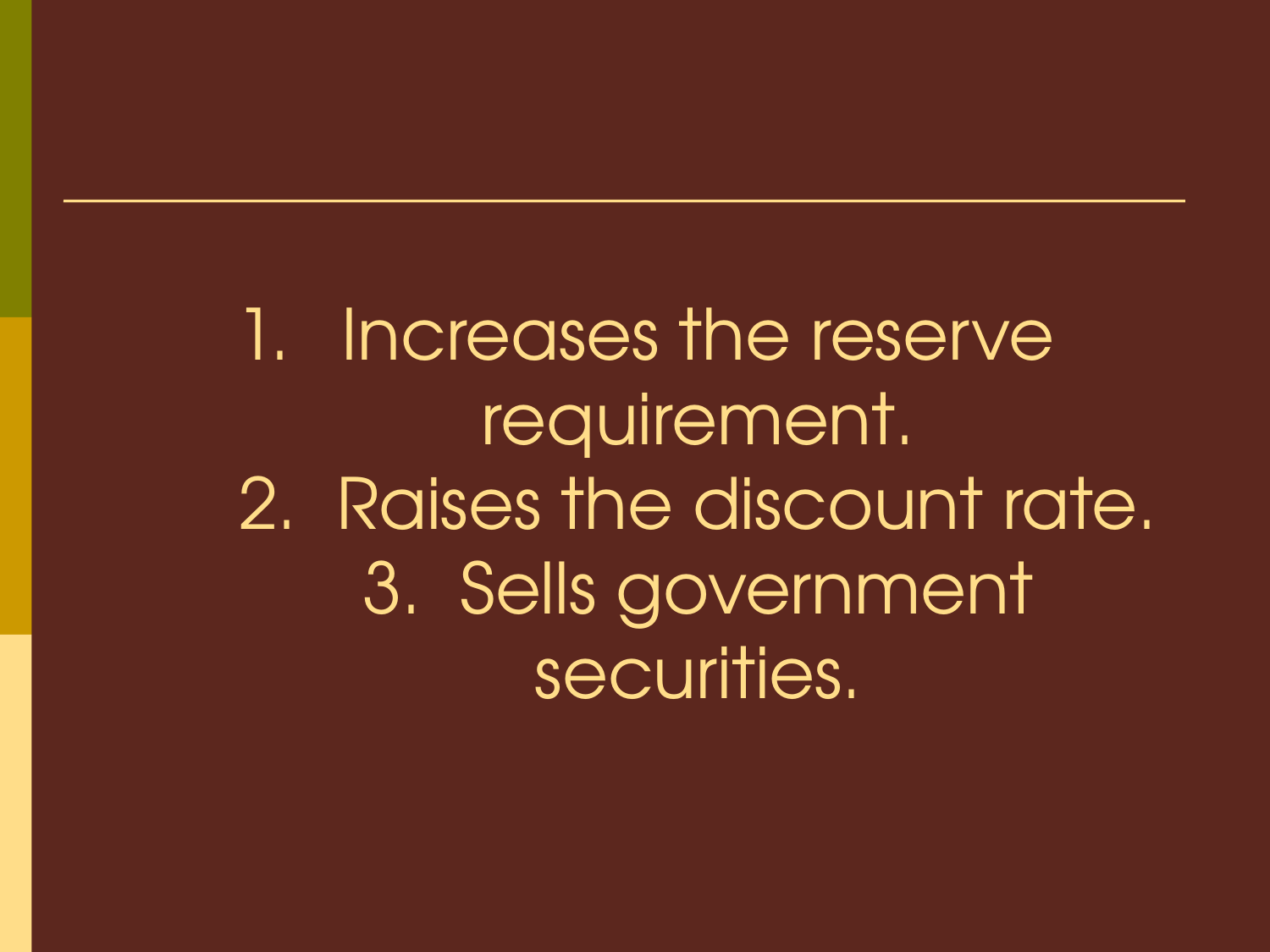

# Increases the reserve requirement. 2.  Raises the discount rate. 3.  Sells government securities.